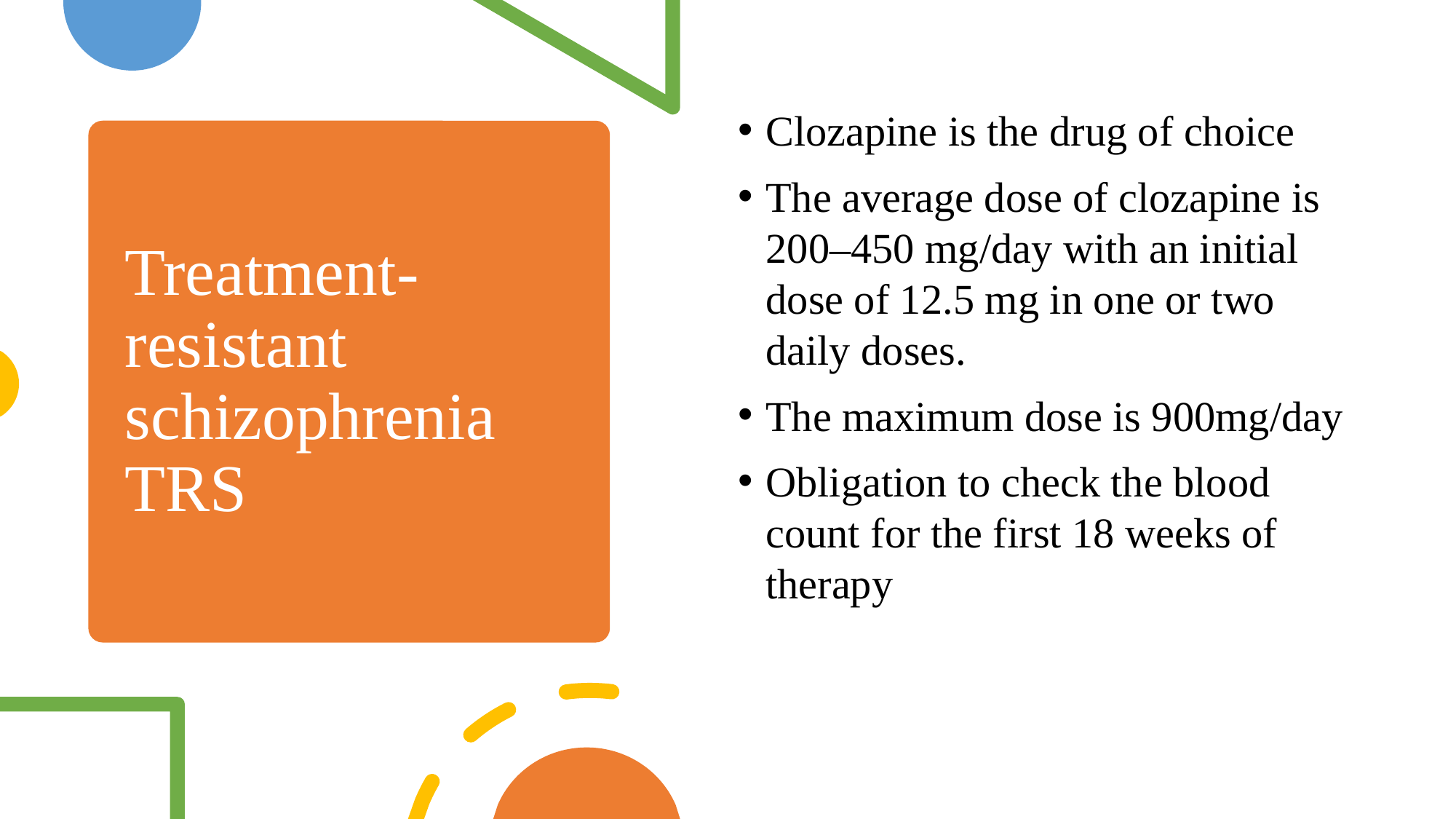

Clozapine is the drug of choice
The average dose of clozapine is 200–450 mg/day with an initial dose of 12.5 mg in one or two daily doses.
The maximum dose is 900mg/day
Obligation to check the blood count for the first 18 weeks of therapy

# Treatment-resistant schizophrenia TRS